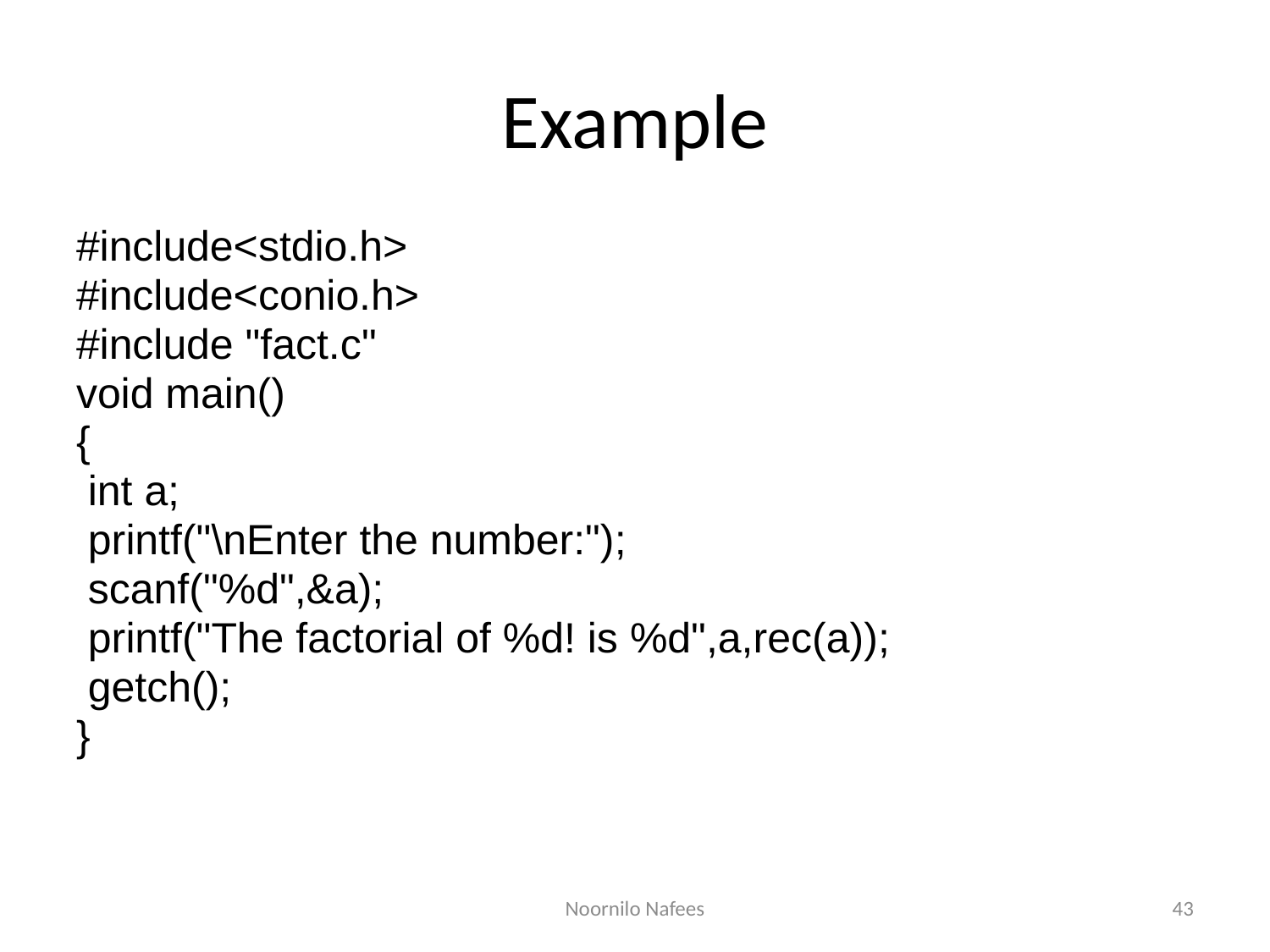

# Example
#include<stdio.h>
#include<conio.h>
#include "fact.c"
void main()
{
 int a;
 printf("\nEnter the number:");
 scanf("%d",&a);
 printf("The factorial of %d! is %d",a,rec(a));
 getch();
}

Noornilo Nafees
43